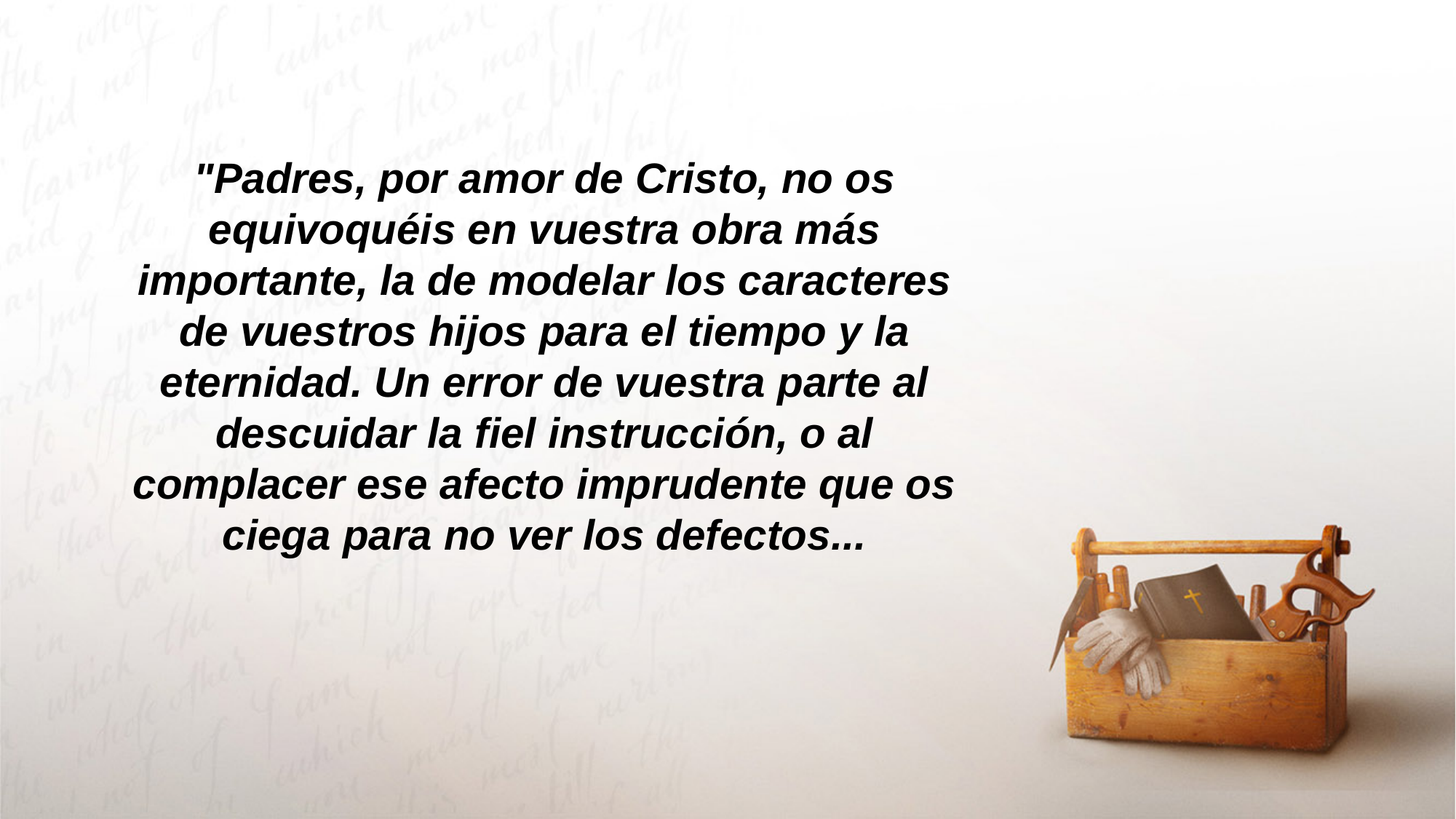

"Padres, por amor de Cristo, no os equivoquéis en vuestra obra más importante, la de modelar los caracteres de vuestros hijos para el tiempo y la eternidad. Un error de vuestra parte al descuidar la fiel instrucción, o al complacer ese afecto imprudente que os ciega para no ver los defectos...